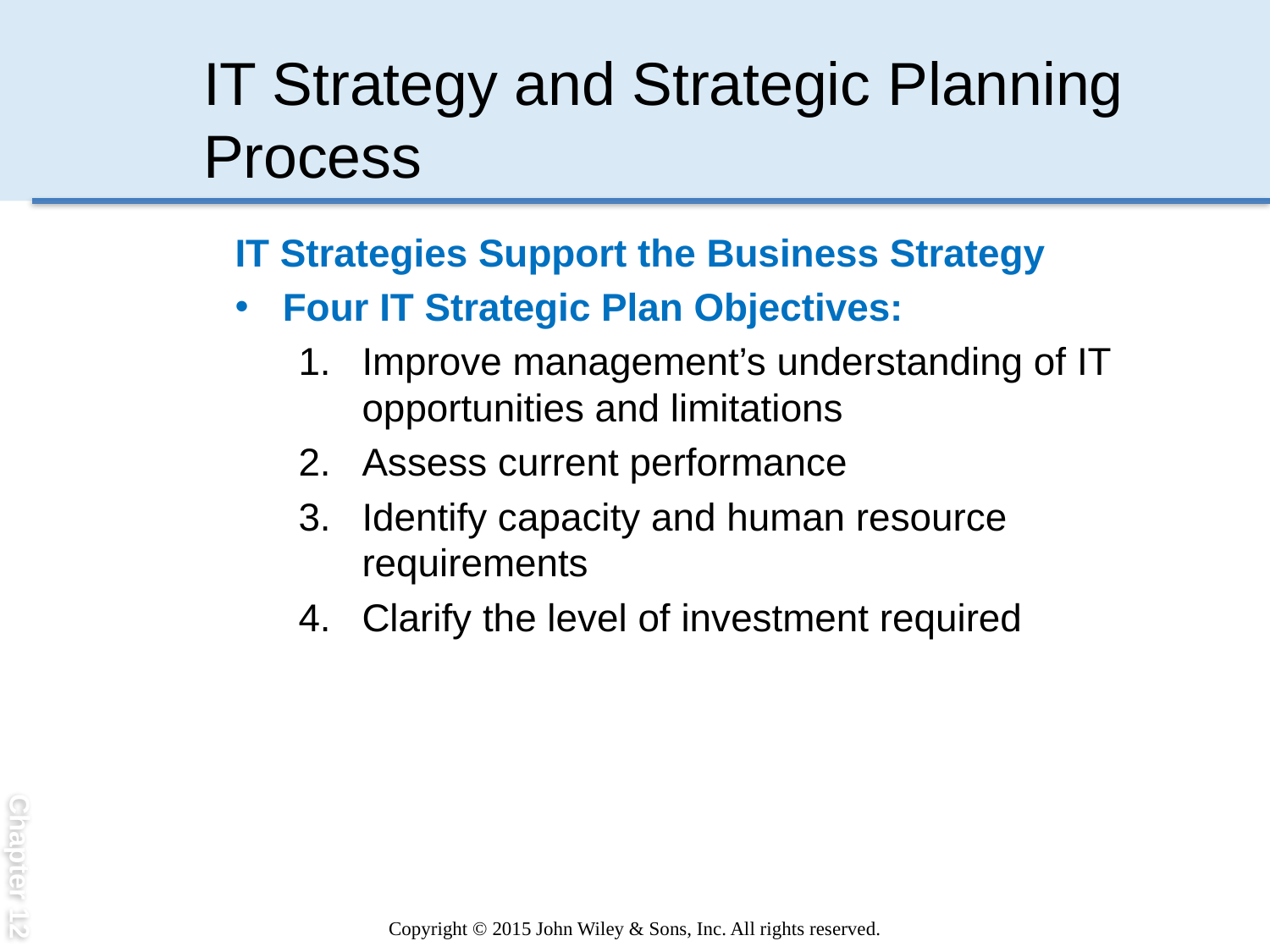

Chapter 12
# IT Strategy and Strategic Planning Process
IT Strategies Support the Business Strategy
Four IT Strategic Plan Objectives:
Improve management’s understanding of IT opportunities and limitations
Assess current performance
Identify capacity and human resource requirements
Clarify the level of investment required